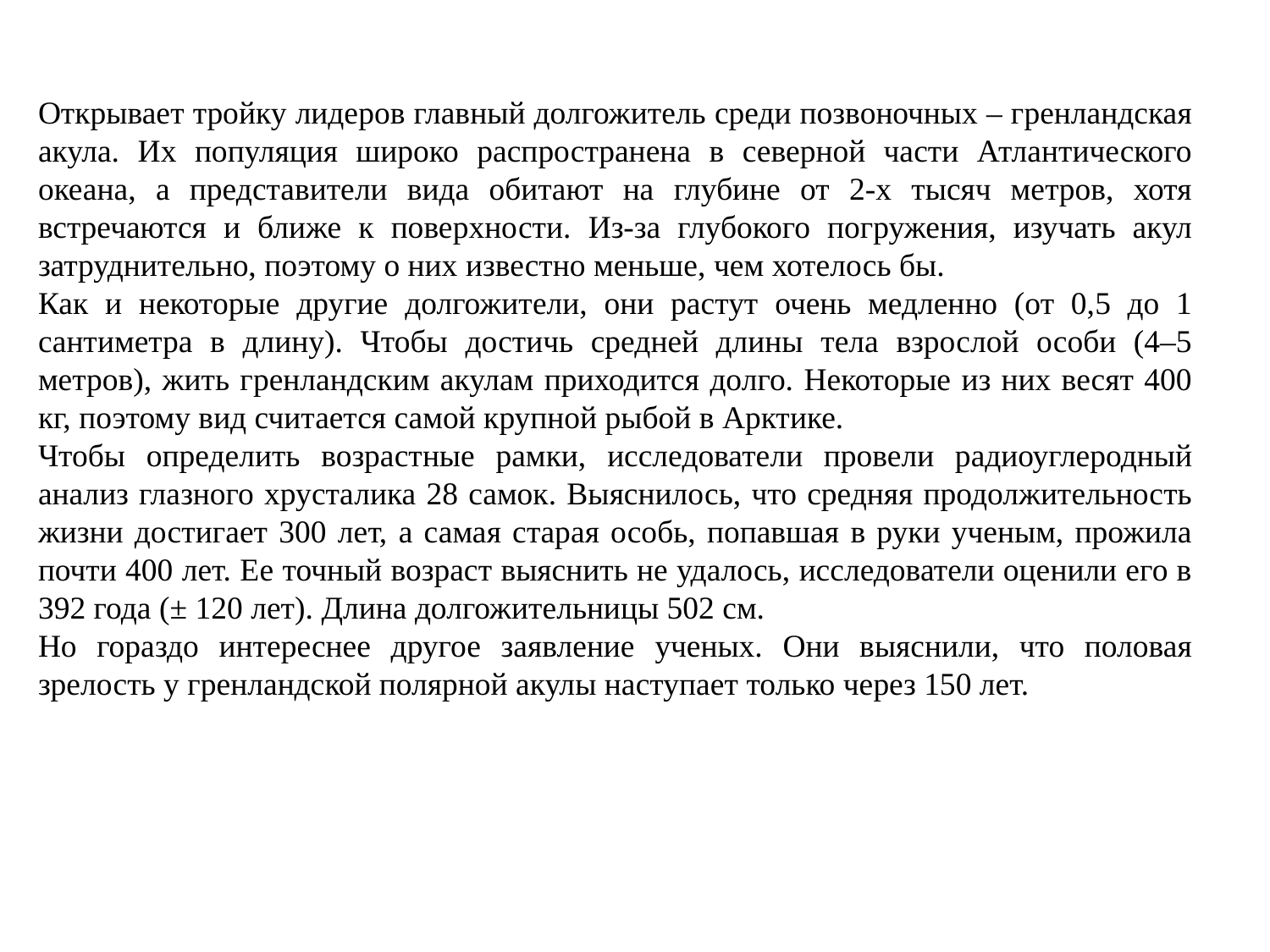

Открывает тройку лидеров главный долгожитель среди позвоночных – гренландская акула. Их популяция широко распространена в северной части Атлантического океана, а представители вида обитают на глубине от 2-х тысяч метров, хотя встречаются и ближе к поверхности. Из-за глубокого погружения, изучать акул затруднительно, поэтому о них известно меньше, чем хотелось бы.
Как и некоторые другие долгожители, они растут очень медленно (от 0,5 до 1 сантиметра в длину). Чтобы достичь средней длины тела взрослой особи (4–5 метров), жить гренландским акулам приходится долго. Некоторые из них весят 400 кг, поэтому вид считается самой крупной рыбой в Арктике.
Чтобы определить возрастные рамки, исследователи провели радиоуглеродный анализ глазного хрусталика 28 самок. Выяснилось, что средняя продолжительность жизни достигает 300 лет, а самая старая особь, попавшая в руки ученым, прожила почти 400 лет. Ее точный возраст выяснить не удалось, исследователи оценили его в 392 года (± 120 лет). Длина долгожительницы 502 см.
Но гораздо интереснее другое заявление ученых. Они выяснили, что половая зрелость у гренландской полярной акулы наступает только через 150 лет.